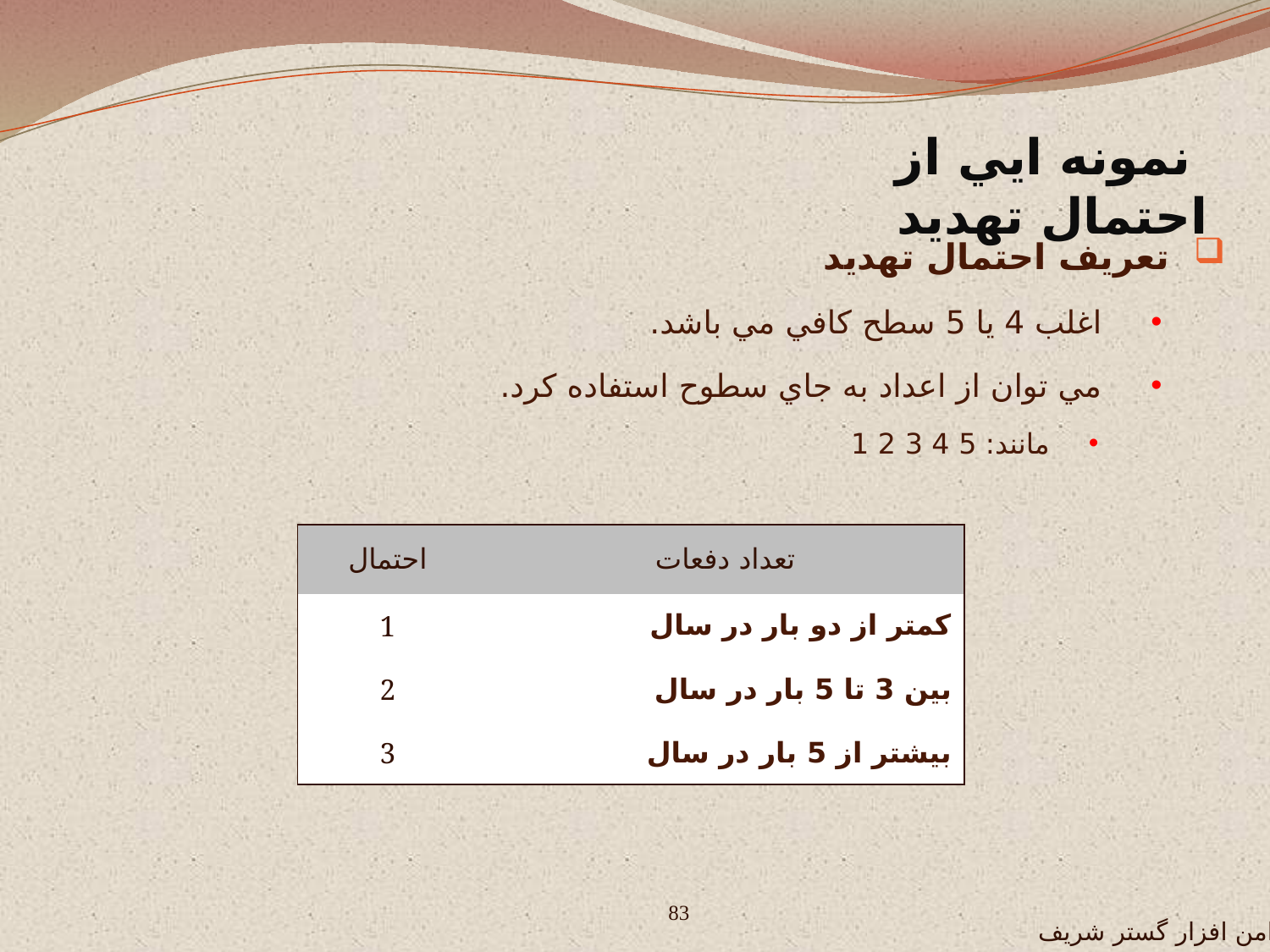

نمونه ايي از احتمال تهديد

  تعريف احتمال تهديد
  اغلب 4 يا 5 سطح کافي مي باشد.
  مي توان از اعداد به جاي سطوح استفاده کرد.
 مانند: 5 4 3 2 1
| احتمال | تعداد دفعات |
| --- | --- |
| 1 | کمتر از دو بار در سال |
| 2 | بين 3 تا 5 بار در سال |
| 3 | بيشتر از 5 بار در سال |